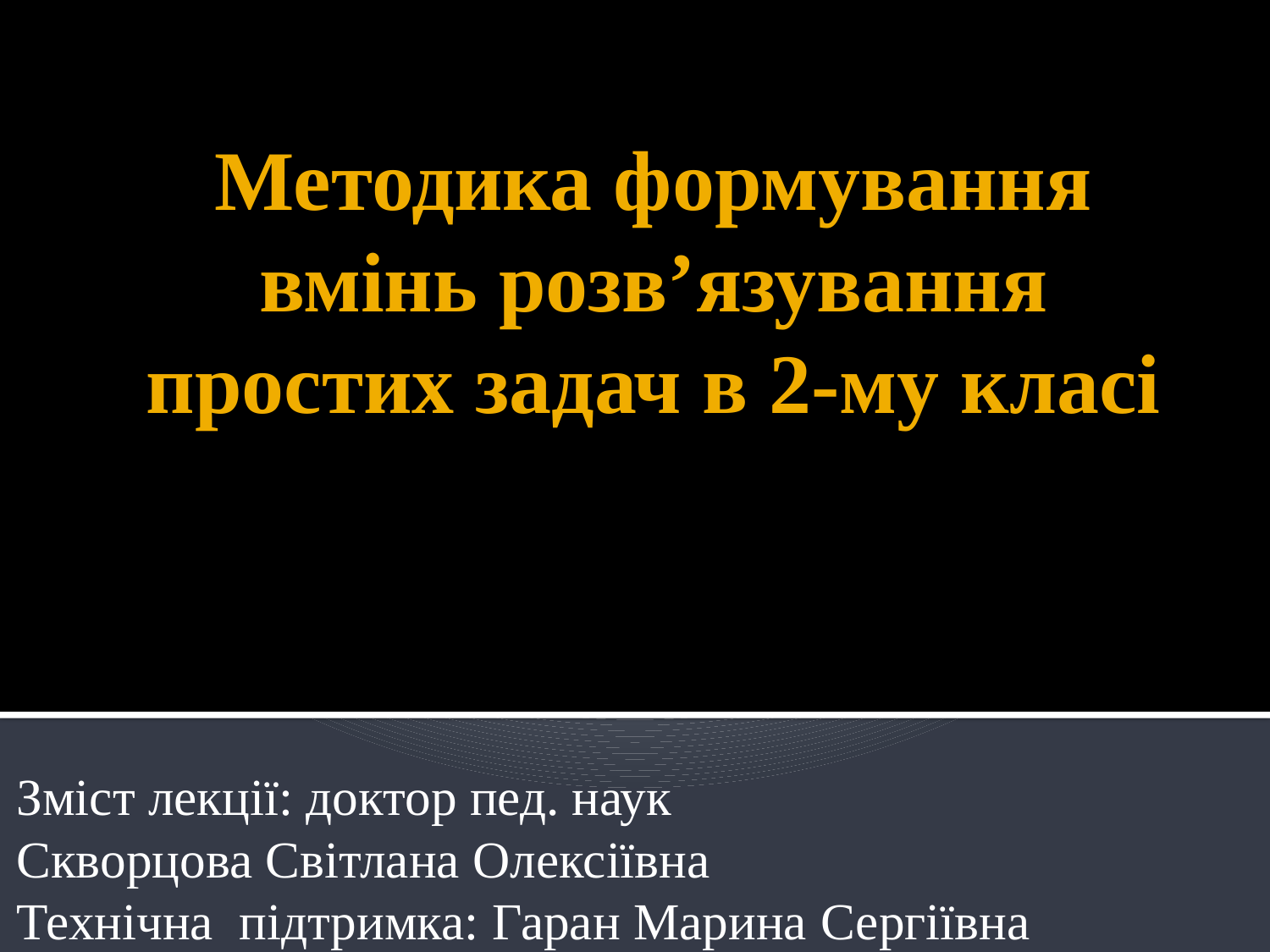

# Методика формування вмінь розв’язування простих задач в 2-му класі
Зміст лекції: доктор пед. наук
Скворцова Світлана Олексіївна
Технічна  підтримка: Гаран Марина Сергіївна